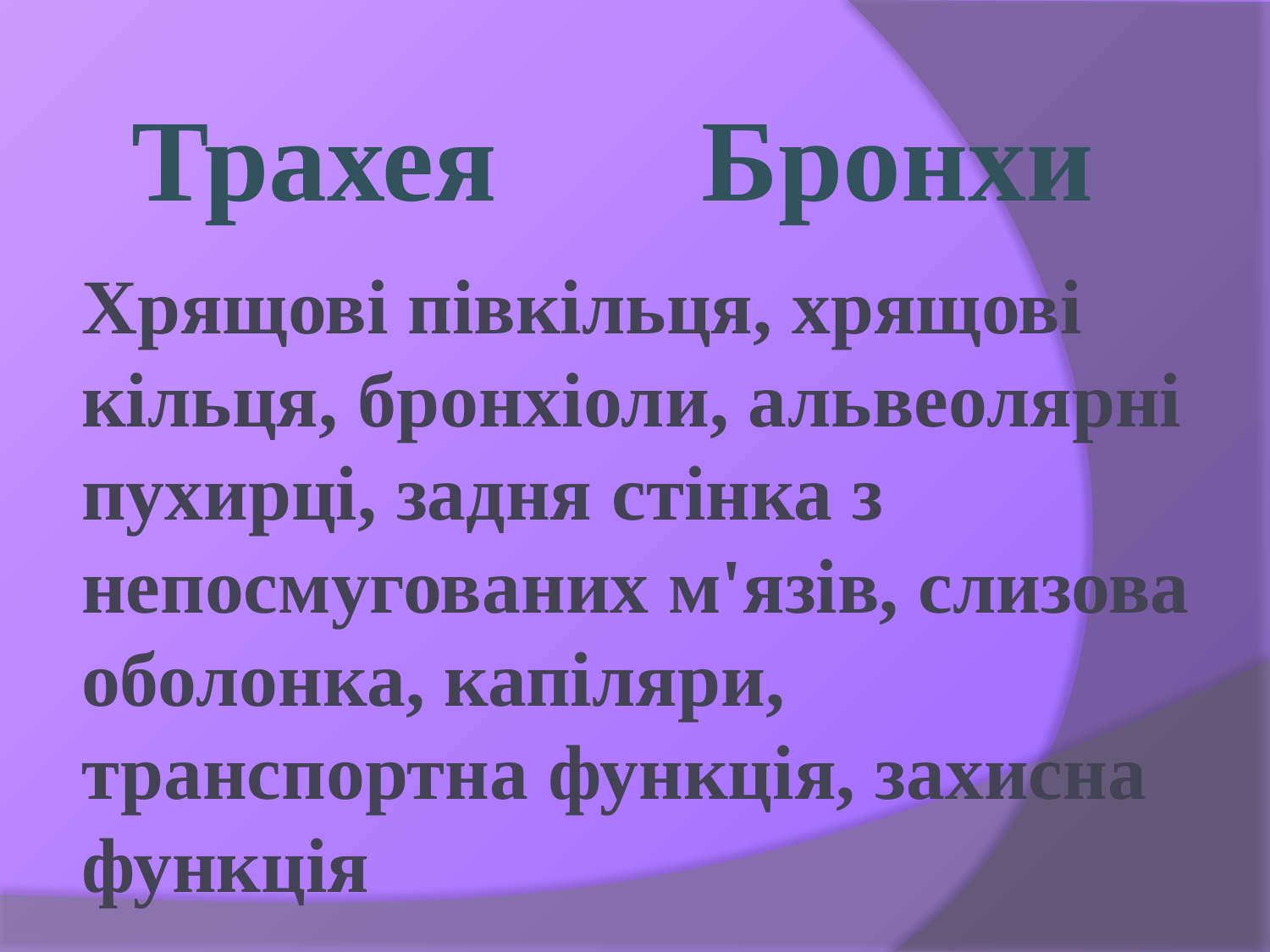

Трахея       Бронхи
# Хрящові півкільця, хрящові кільця, бронхіоли, альвеолярні пухирці, задня стінка з непосмугованих м'язів, слизова оболонка, капіляри, транспортна функція, захисна функція